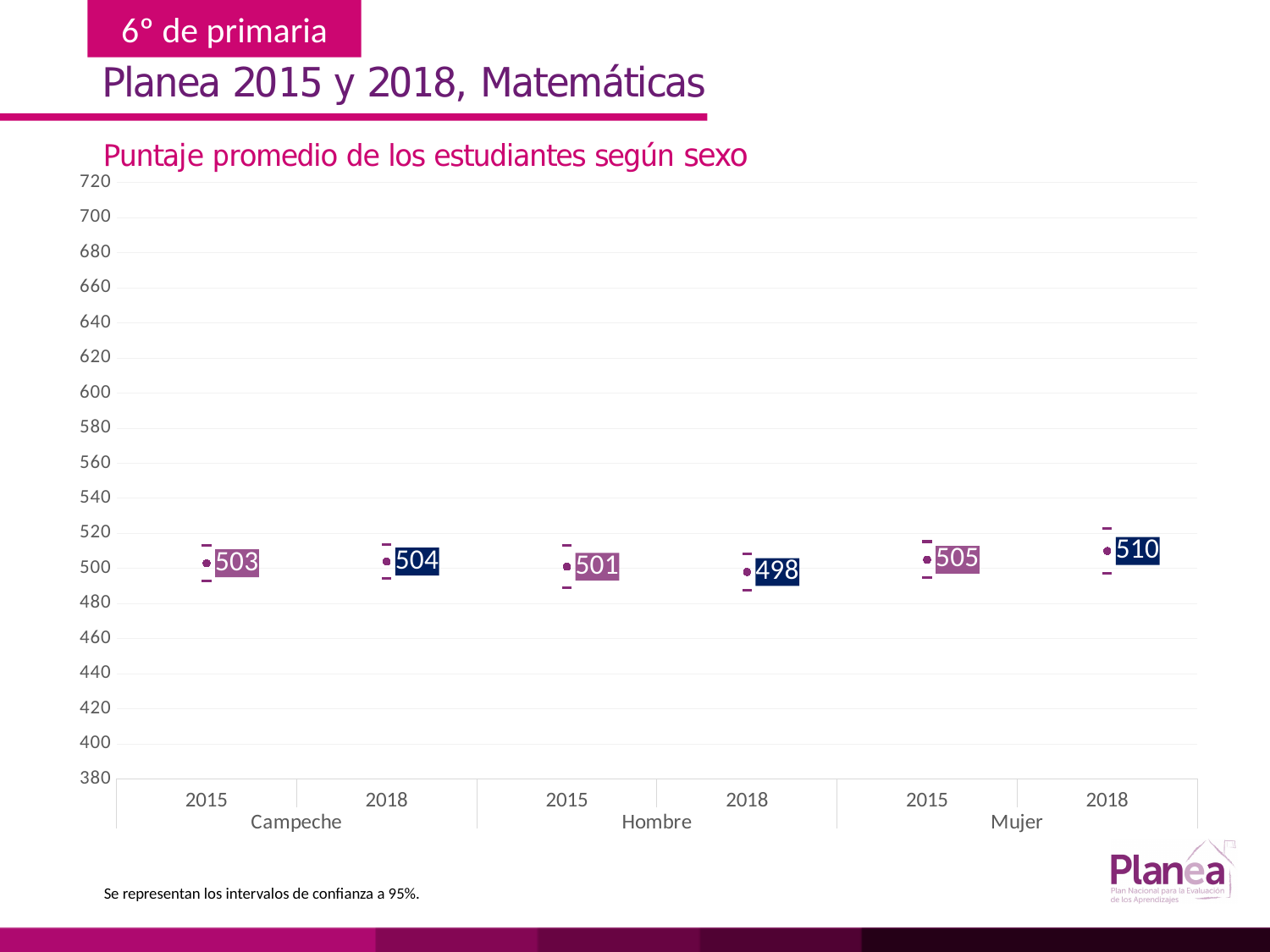

Planea 2015 y 2018, Matemáticas

Puntaje promedio de los estudiantes según sexo

### Chart

| Category |  |  |  |
|---|---|---|---|
| 2015 | 492.851 | 513.149 | 503.0 |
| 2018 | 494.448 | 513.552 | 504.0 |
| 2015 | 488.861 | 513.139 | 501.0 |
| 2018 | 487.453 | 508.547 | 498.0 |
| 2015 | 494.652 | 515.348 | 505.0 |
| 2018 | 497.264 | 522.736 | 510.0 |
Se representan los intervalos de confianza a 95%.